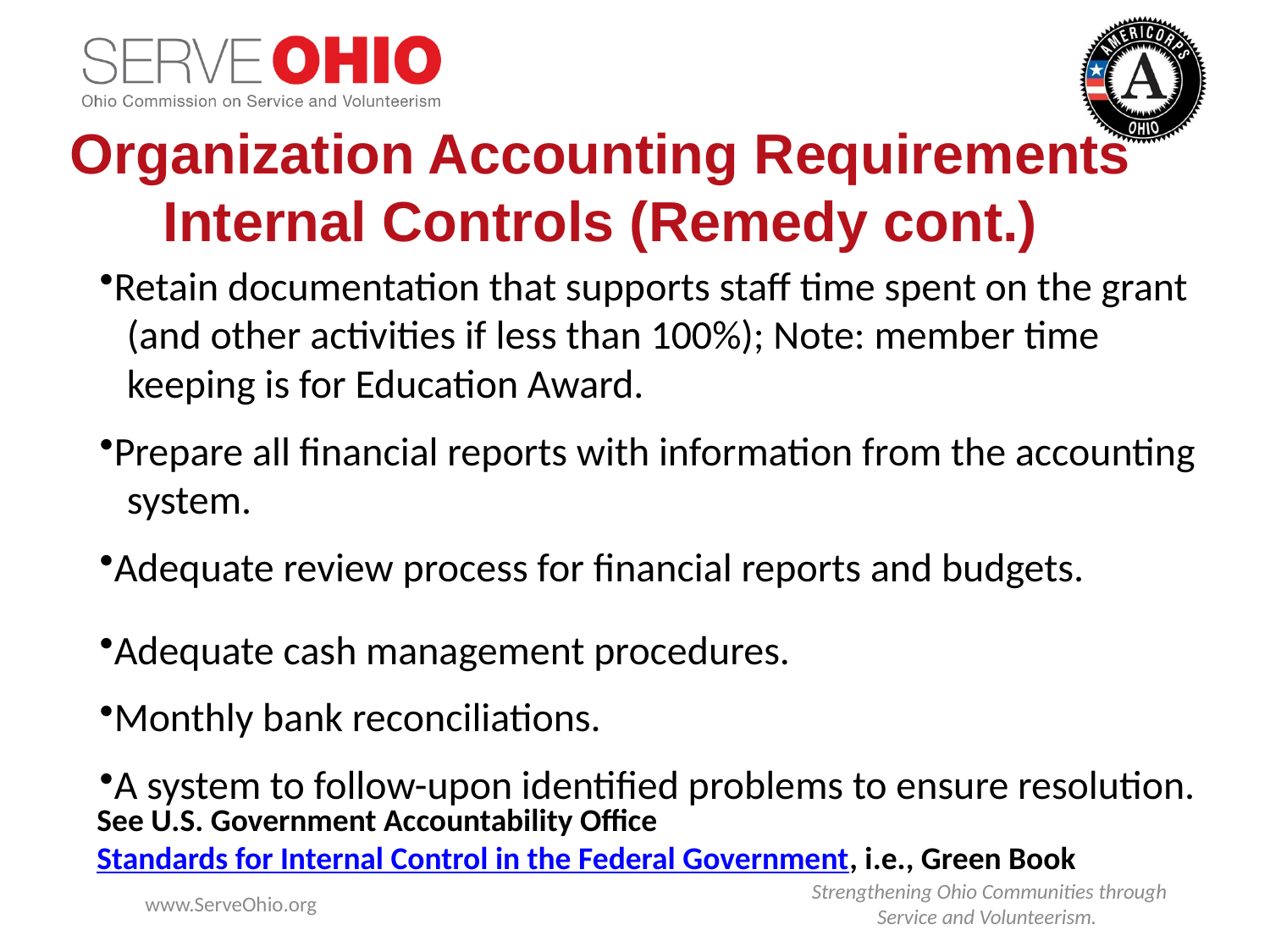

Organization Accounting Requirements
Internal Controls (Remedy cont.)
Retain documentation that supports staff time spent on the grant
   (and other activities if less than 100%); Note: member time
   keeping is for Education Award.

Prepare all financial reports with information from the accounting
   system.

Adequate review process for financial reports and budgets.

Adequate cash management procedures.

Monthly bank reconciliations.

A system to follow-upon identified problems to ensure resolution.
See U.S. Government Accountability Office Standards for Internal Control in the Federal Government, i.e., Green Book
www.ServeOhio.org
Strengthening Ohio Communities through Service and Volunteerism.